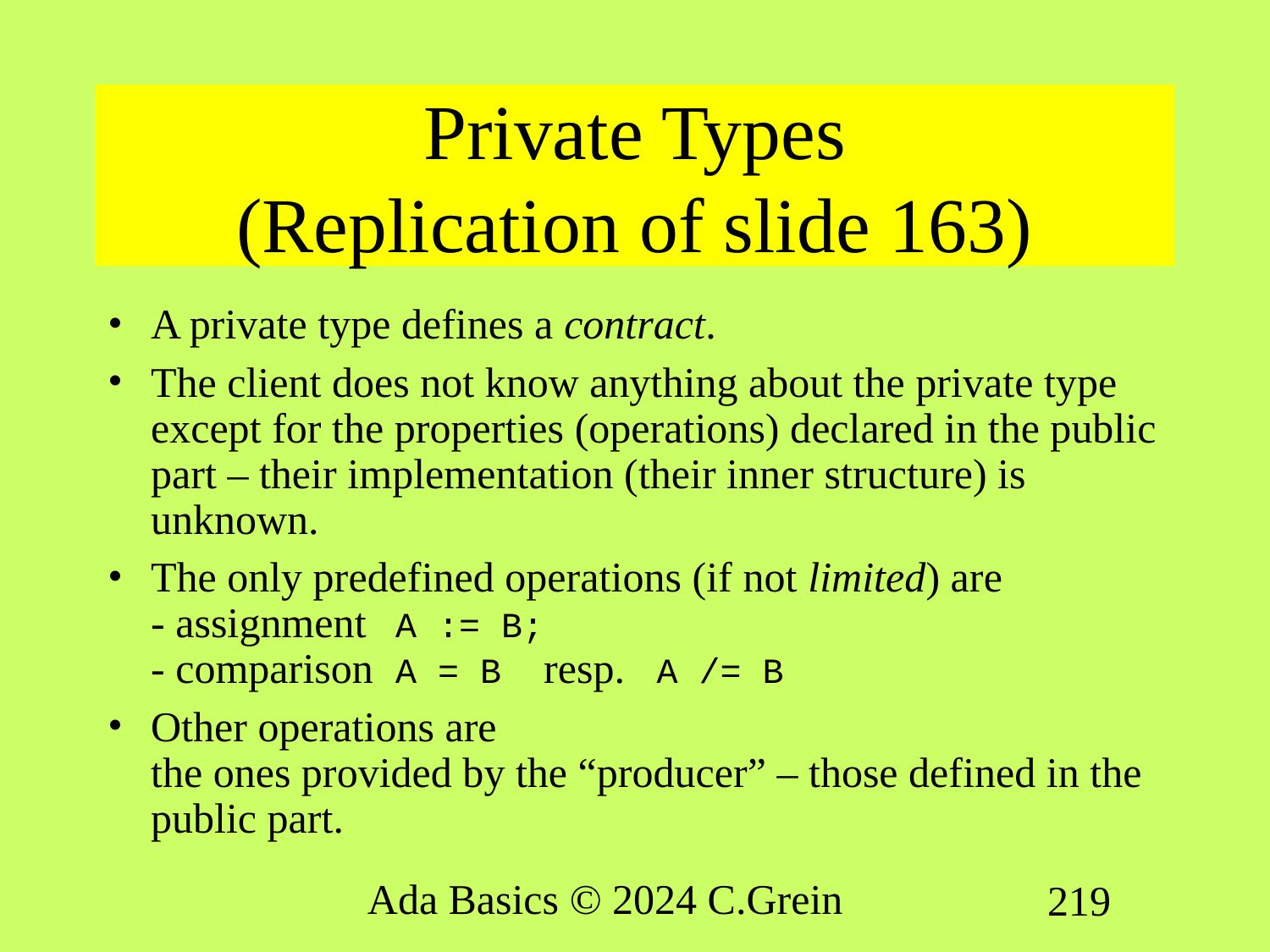

# Private Types (Replication of slide 163)
A private type defines a contract.
The client does not know anything about the private type except for the properties (operations) declared in the public part – their implementation (their inner structure) is unknown.
The only predefined operations (if not limited) are
- assignment	A := B;
- comparison	A = B  resp.   A /= B
Other operations are
the ones provided by the “producer” – those defined in the public part.
Ada Basics © 2024 C.Grein
219